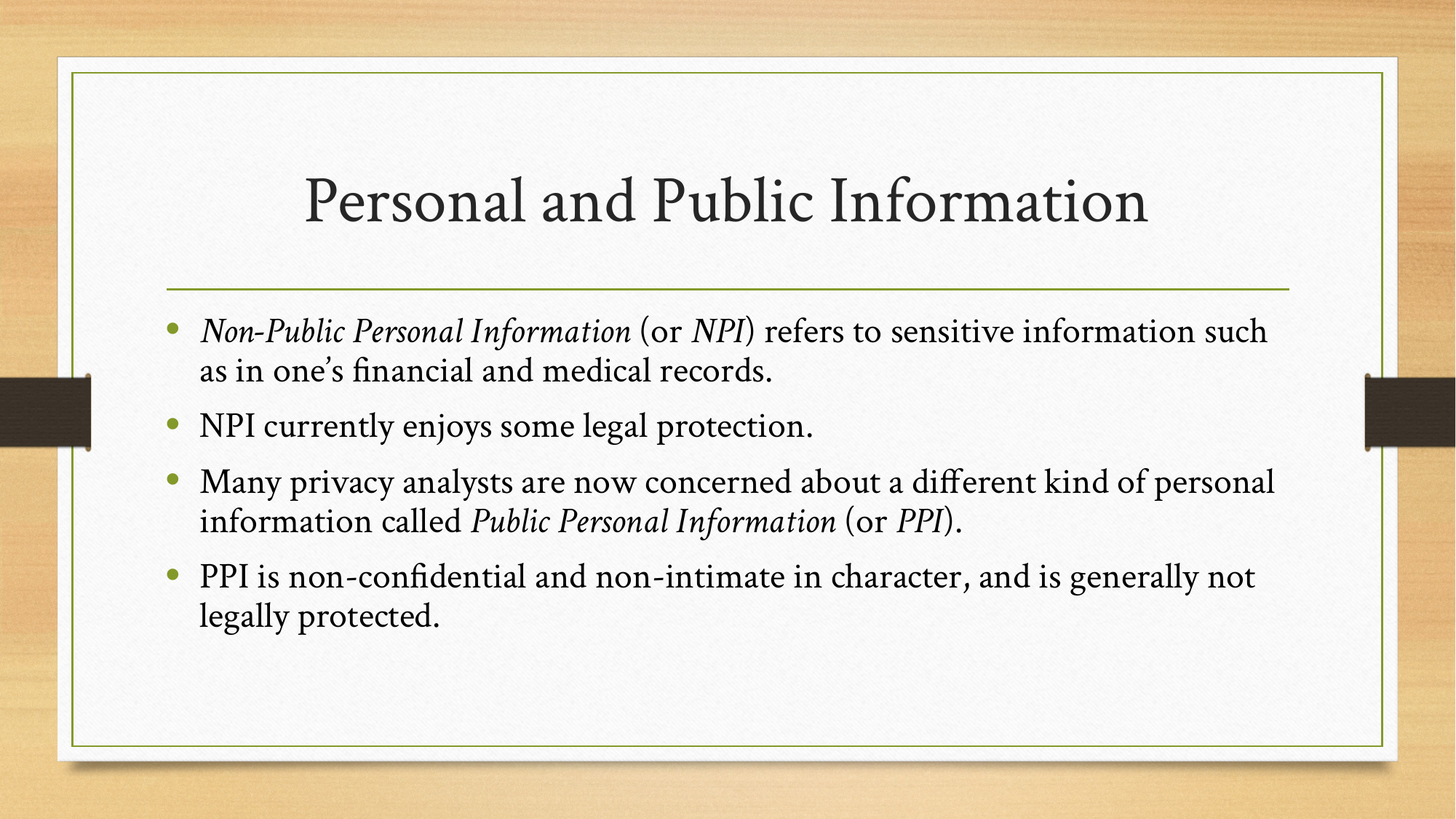

# Personal and Public Information
Non-Public Personal Information (or NPI) refers to sensitive information such as in one’s financial and medical records.
NPI currently enjoys some legal protection.
Many privacy analysts are now concerned about a different kind of personal information called Public Personal Information (or PPI).
PPI is non-confidential and non-intimate in character, and is generally not legally protected.